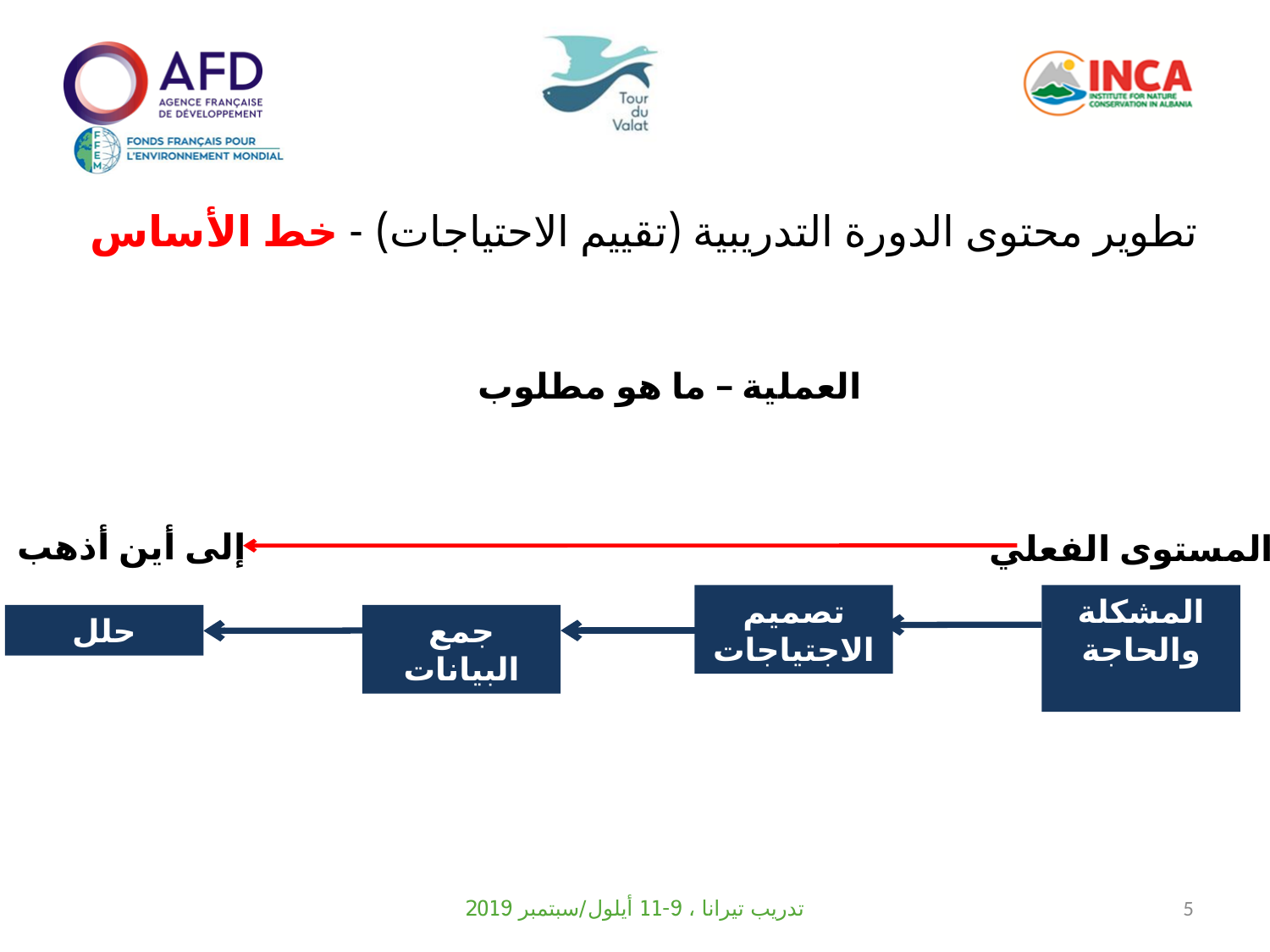

تطوير محتوى الدورة التدريبية (تقييم الاحتياجات) - خط الأساس
العملية – ما هو مطلوب
إلى أين أذهب
المستوى الفعلي
تصميم الاجتياجات
المشكلة والحاجة

حلل
جمع البيانات
تدريب تيرانا ، 9-11 أيلول/سبتمبر 2019
5